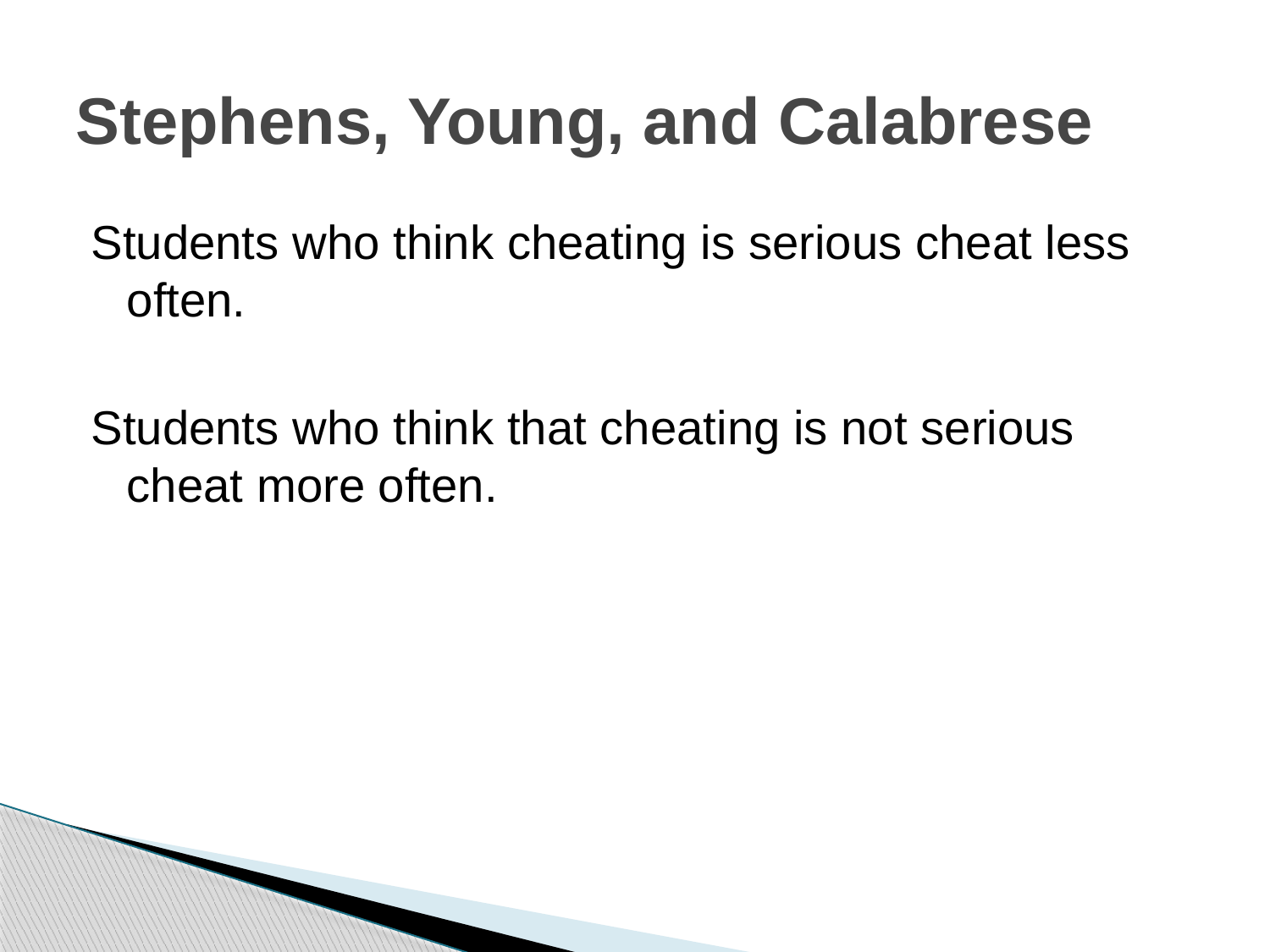

# Stephens, Young, and Calabrese
Students who think cheating is serious cheat less often.

Students who think that cheating is not serious cheat more often.